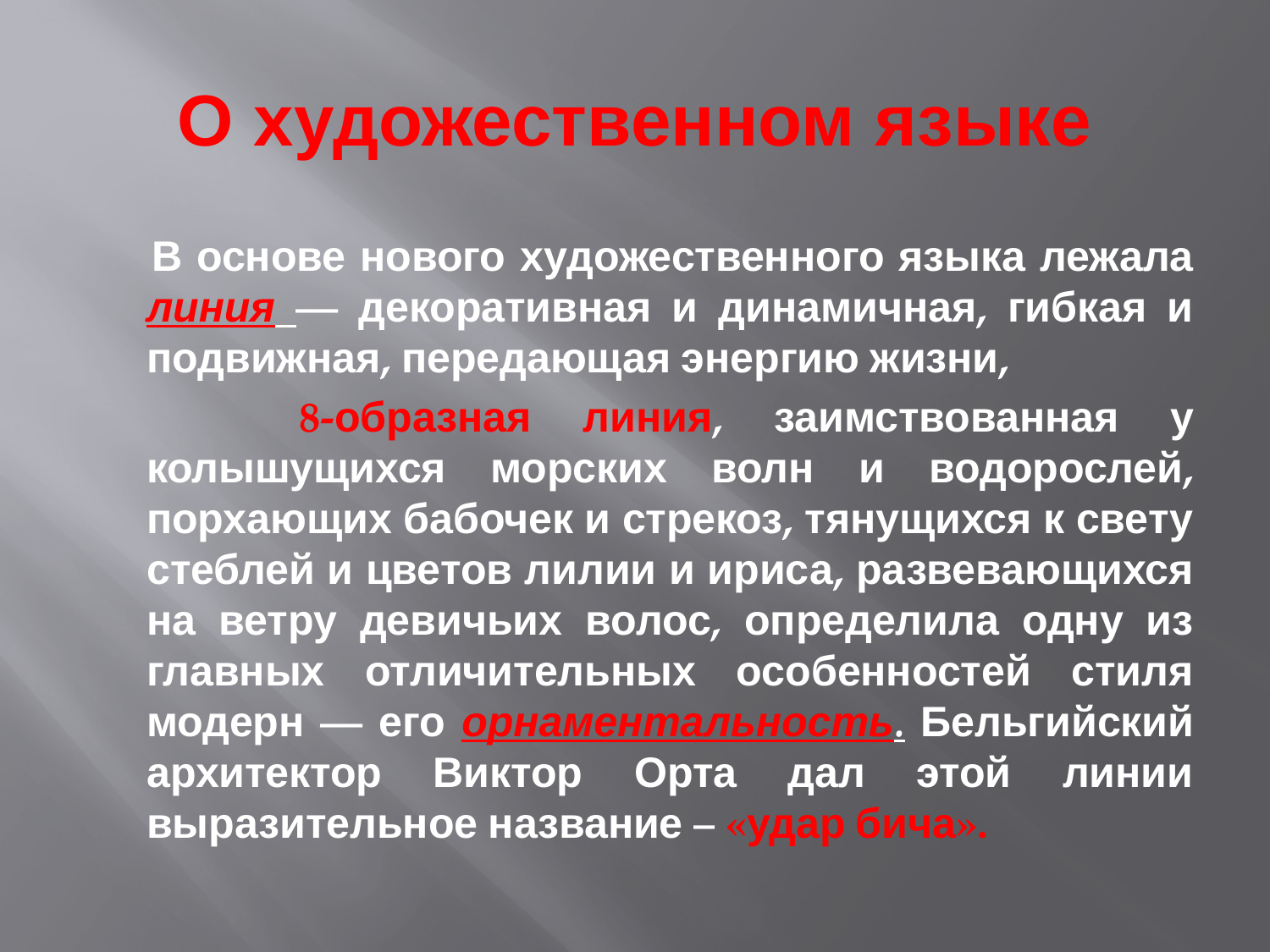

# О художественном языке
    В основе нового художественного языка лежала линия — декоративная и динамичная, гибкая и подвижная, передающая энергию жизни,
    8-образная линия, заимствованная у колышущихся морских волн и водорослей, порхающих бабочек и стрекоз, тянущихся к свету стеблей и цветов лилии и ириса, развевающихся на ветру девичьих волос, определила одну из главных отличительных особенностей стиля модерн — его орнаментальность. Бельгийский архитектор Виктор Орта дал этой линии выразительное название – «удар бича».